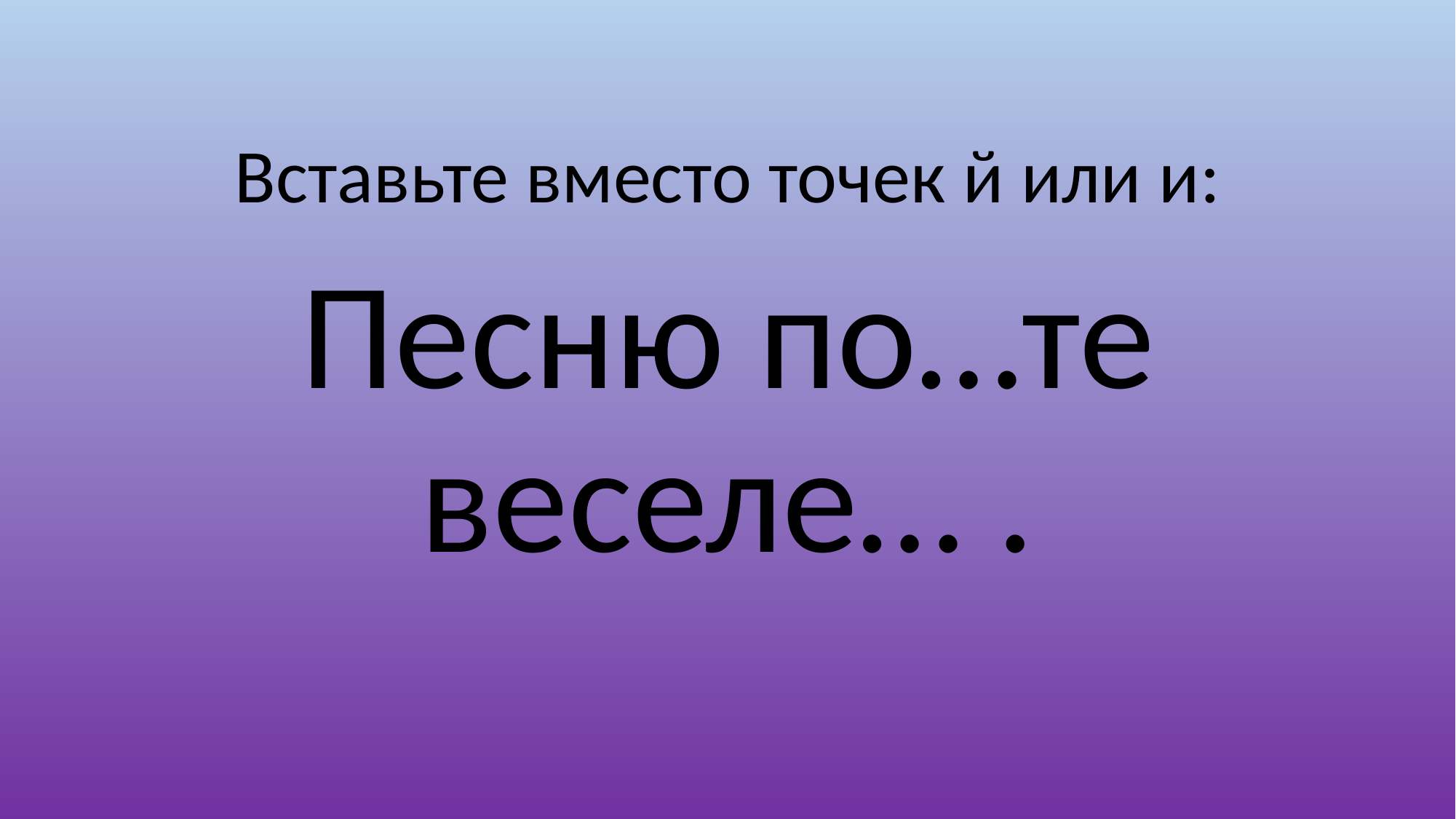

# Вставьте вместо точек й или и:
Песню по…те веселе… .